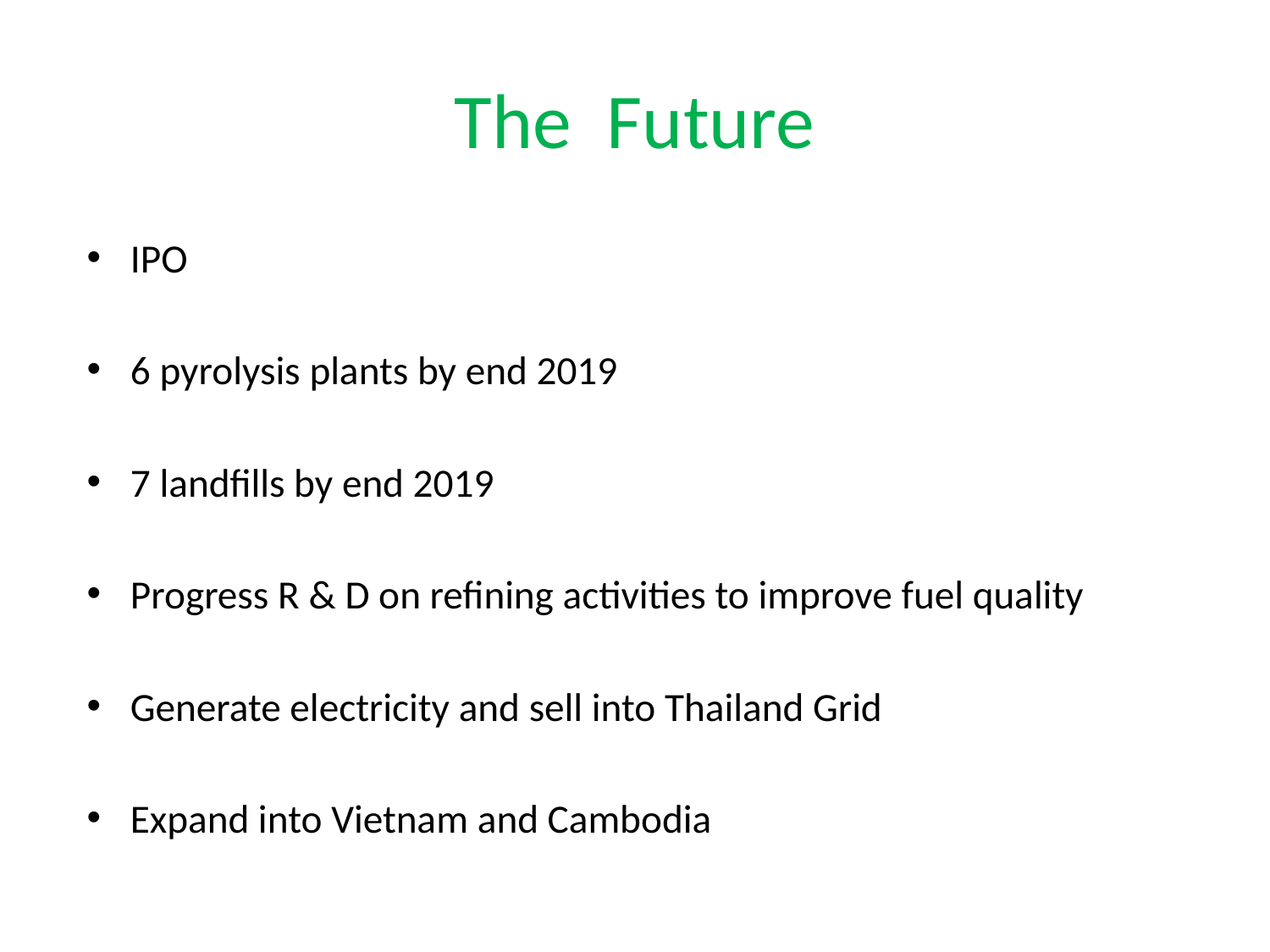

# The  Future
IPO

6 pyrolysis plants by end 2019

7 landfills by end 2019

Progress R & D on refining activities to improve fuel quality

Generate electricity and sell into Thailand Grid

Expand into Vietnam and Cambodia